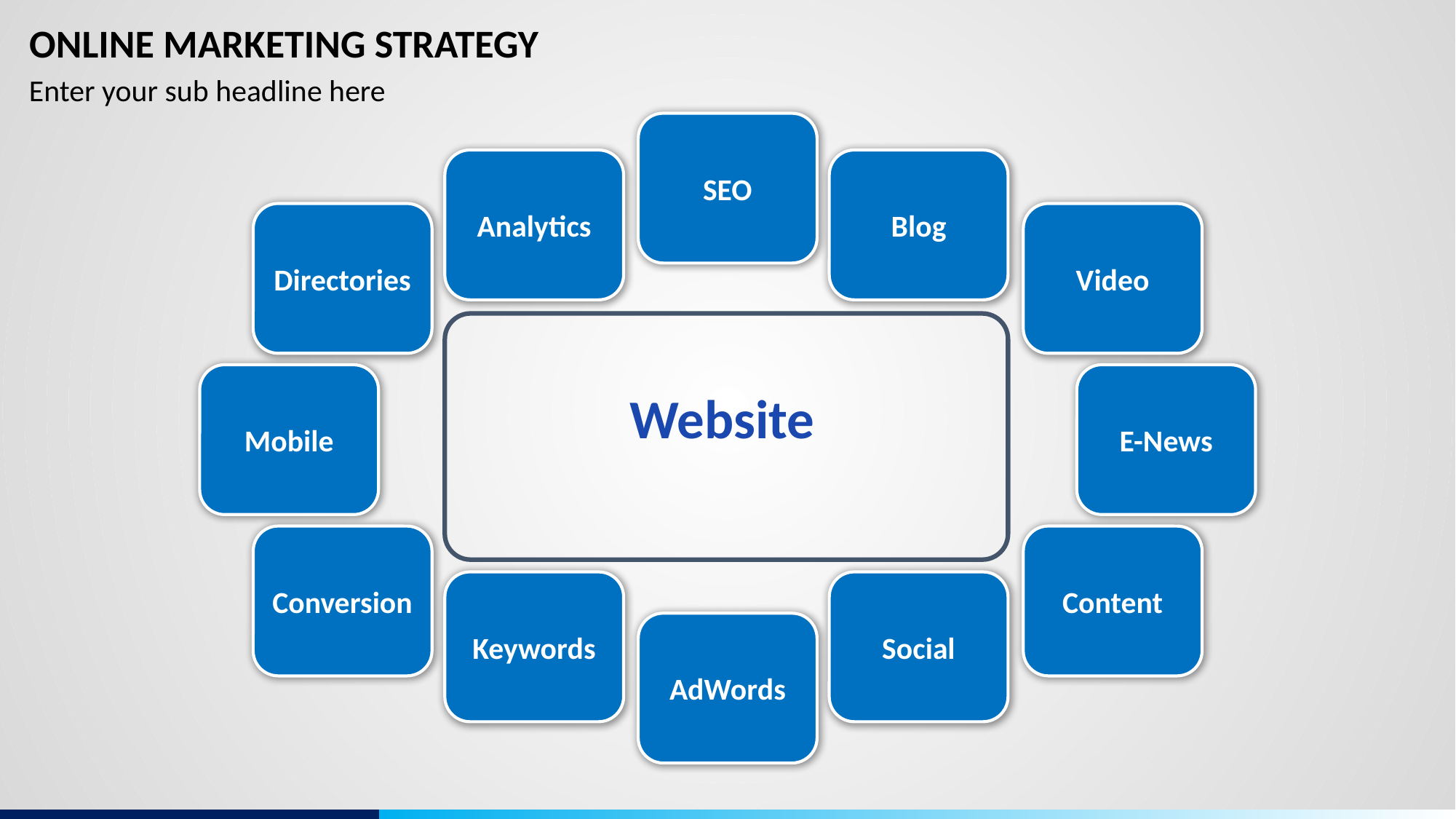

# ONLINE MARKETING STRATEGY
Enter your sub headline here
SEO
Analytics
Blog
Directories
Video

Website
Mobile
E-News
Conversion
Content
Keywords
Social
AdWords